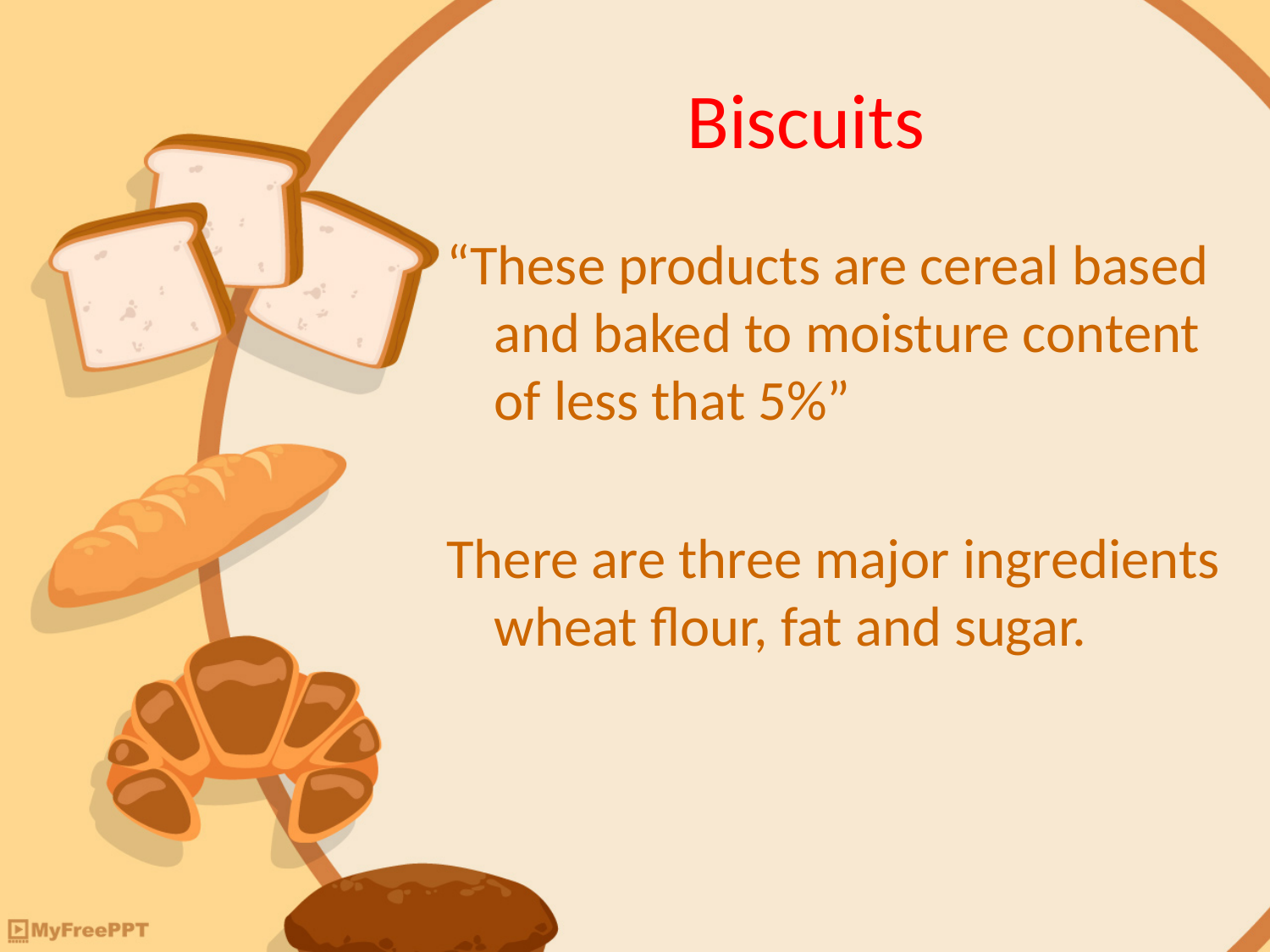

# Biscuits
“These products are cereal based and baked to moisture content of less that 5%”

There are three major ingredients wheat flour, fat and sugar.